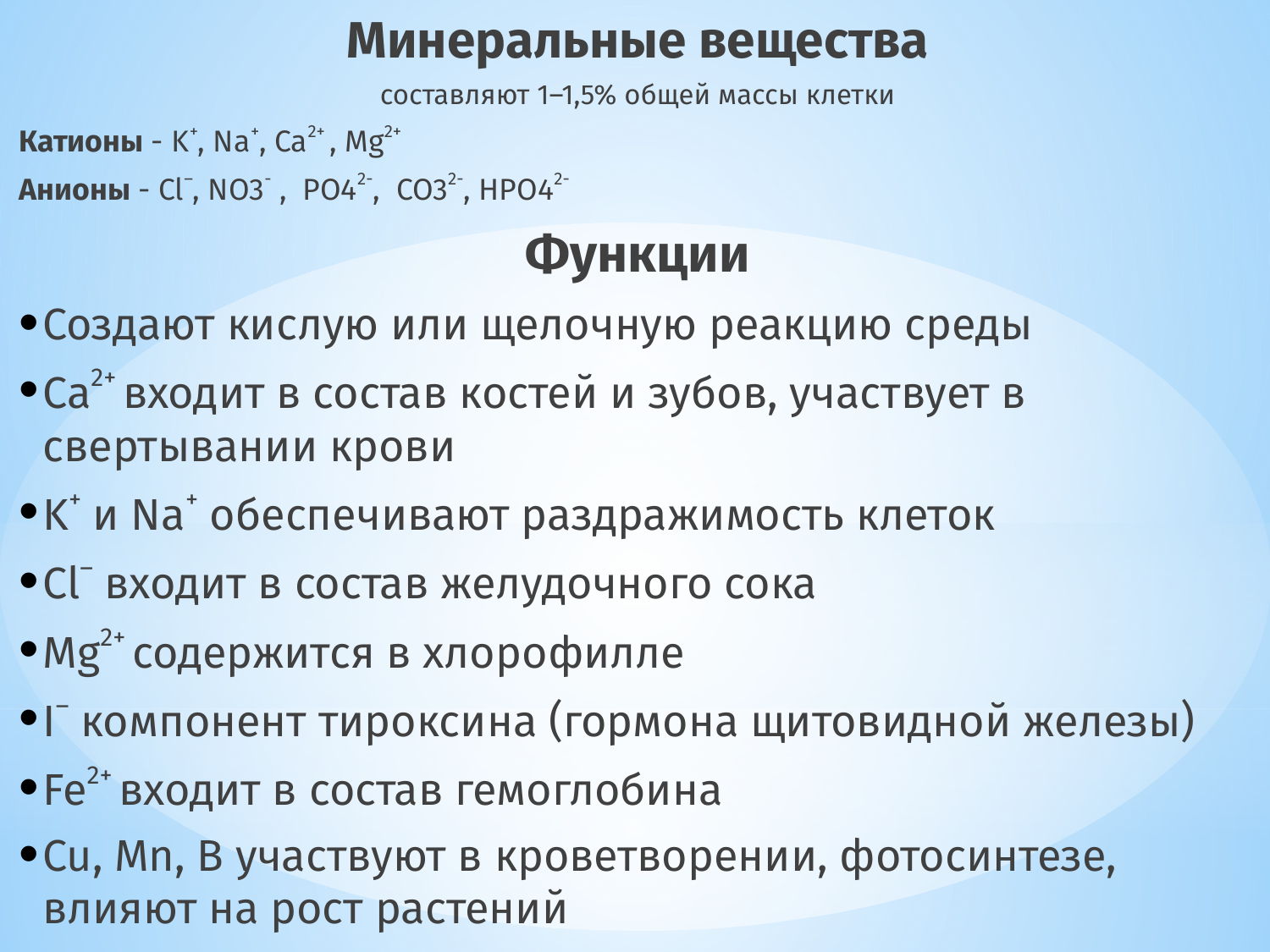

Минеральные вещества
составляют 1–1,5% общей массы клетки
Катионы - K+, Na+, Ca2+ , Mg2+
Анионы - Cl–, NO3- ,  PO42-,  CO32-, НPO42-
Функции
Создают кислую или щелочную реакцию среды
Ca2+ входит в состав костей и зубов, участвует в свертывании крови
K+ и Na+ обеспечивают раздражимость клеток
Cl– входит в состав желудочного сока
Mg2+ содержится в хлорофилле
I– компонент тироксина (гормона щитовидной железы)
Fe2+ входит в состав гемоглобина
Cu, Mn, B участвуют в кроветворении, фотосинтезе, влияют на рост растений